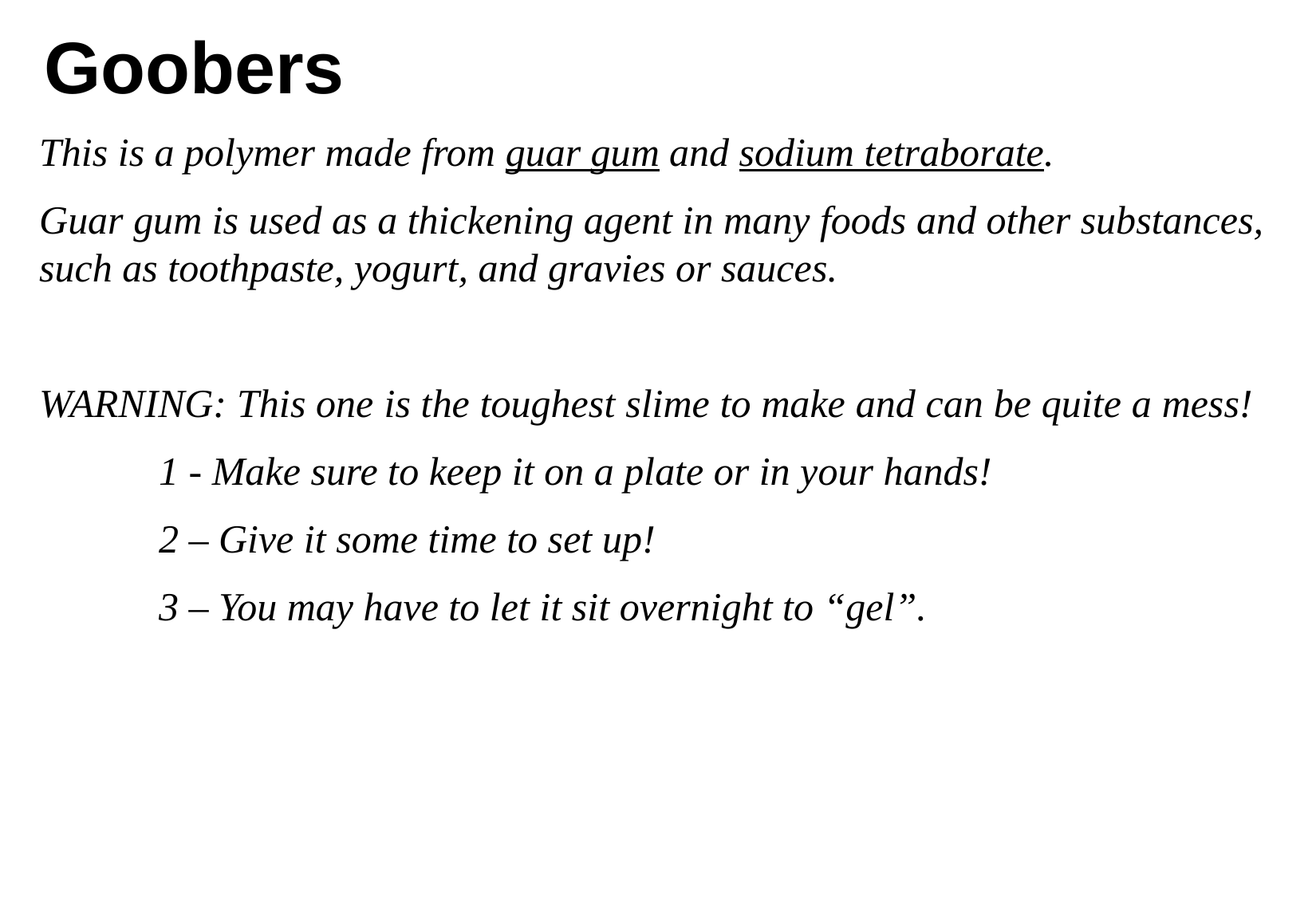

# Goobers
This is a polymer made from guar gum and sodium tetraborate.
Guar gum is used as a thickening agent in many foods and other substances, such as toothpaste, yogurt, and gravies or sauces.

WARNING: This one is the toughest slime to make and can be quite a mess!
	1 - Make sure to keep it on a plate or in your hands!
	2 – Give it some time to set up!
	3 – You may have to let it sit overnight to “gel”.